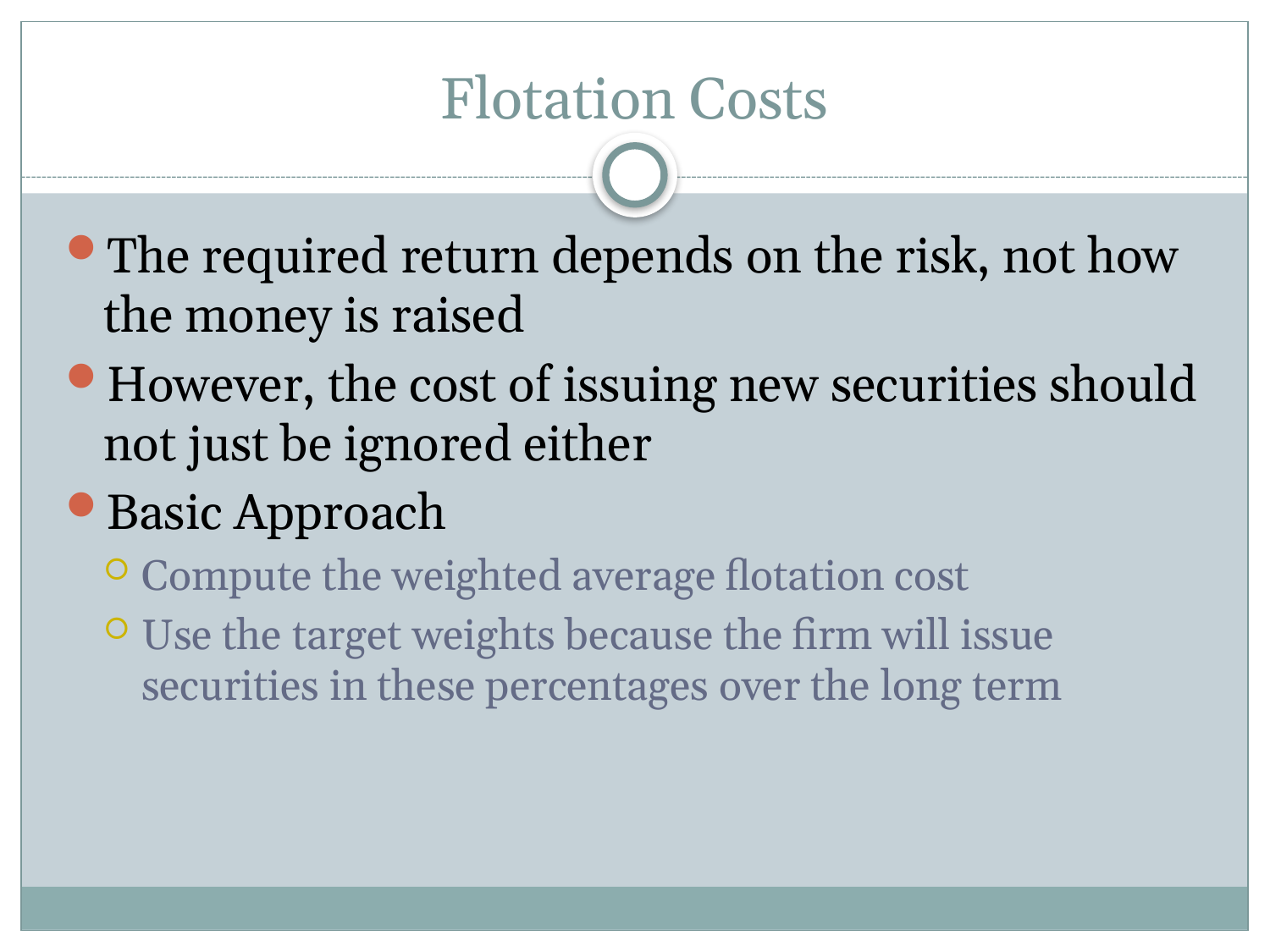

# Flotation Costs
The required return depends on the risk, not how the money is raised
However, the cost of issuing new securities should not just be ignored either
Basic Approach
Compute the weighted average flotation cost
Use the target weights because the firm will issue securities in these percentages over the long term